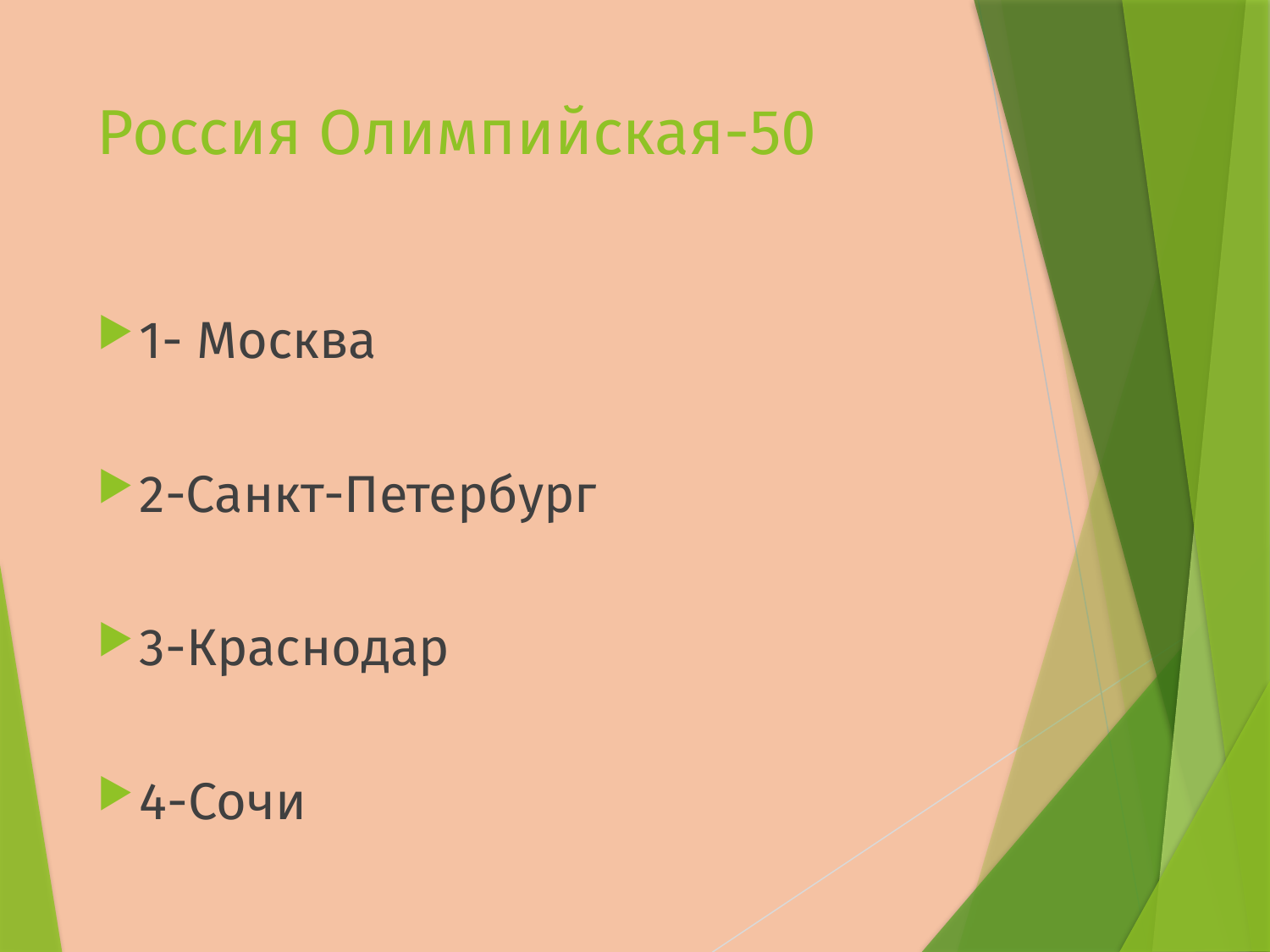

# Россия Олимпийская-50
1- Москва

2-Санкт-Петербург

3-Краснодар

4-Сочи